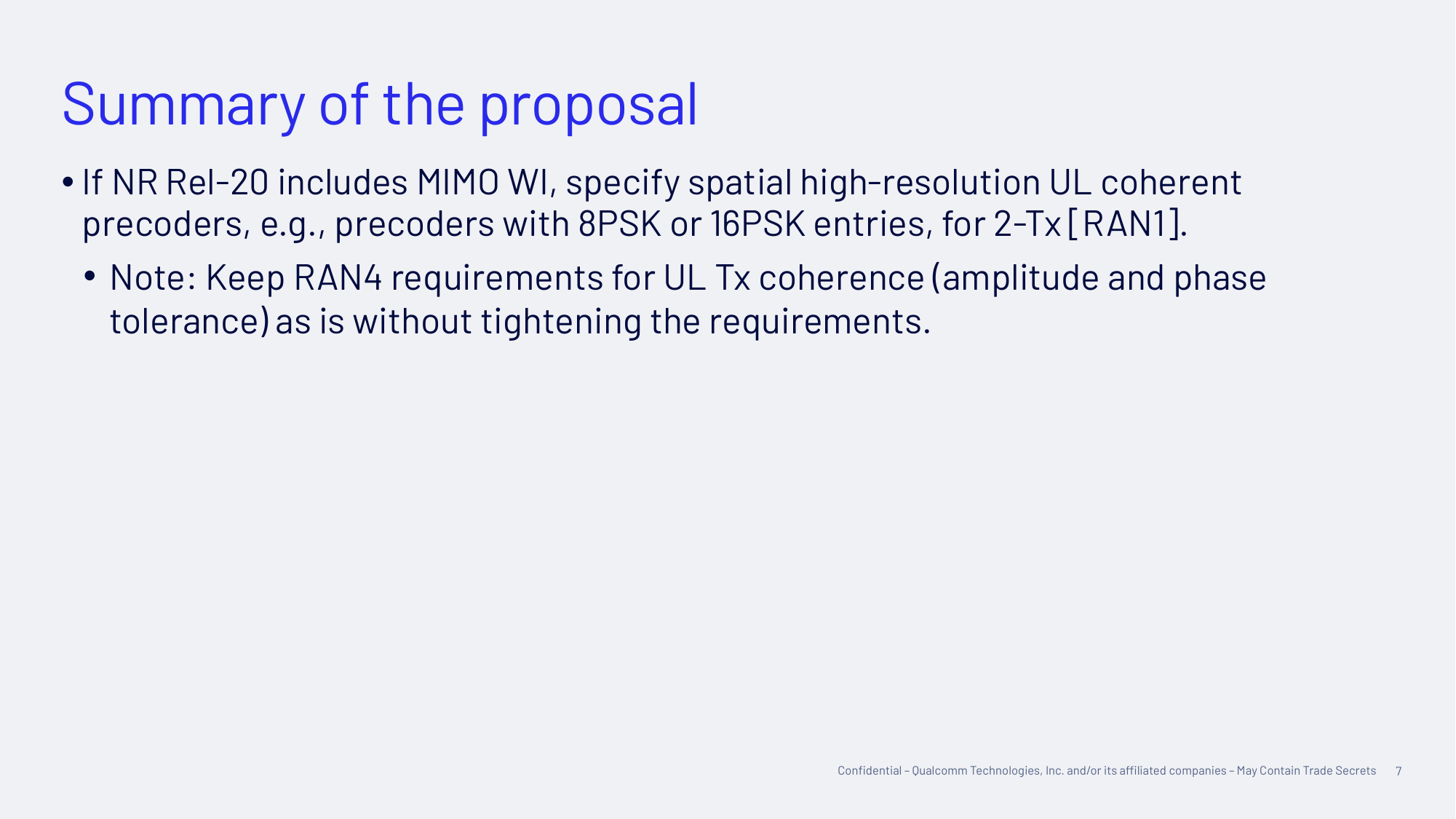

# Summary of the proposal
If NR Rel-20 includes MIMO WI, specify spatial high-resolution UL coherent precoders, e.g., precoders with 8PSK or 16PSK entries, for 2-Tx [RAN1].
Note: Keep RAN4 requirements for UL Tx coherence (amplitude and phase tolerance) as is without tightening the requirements.